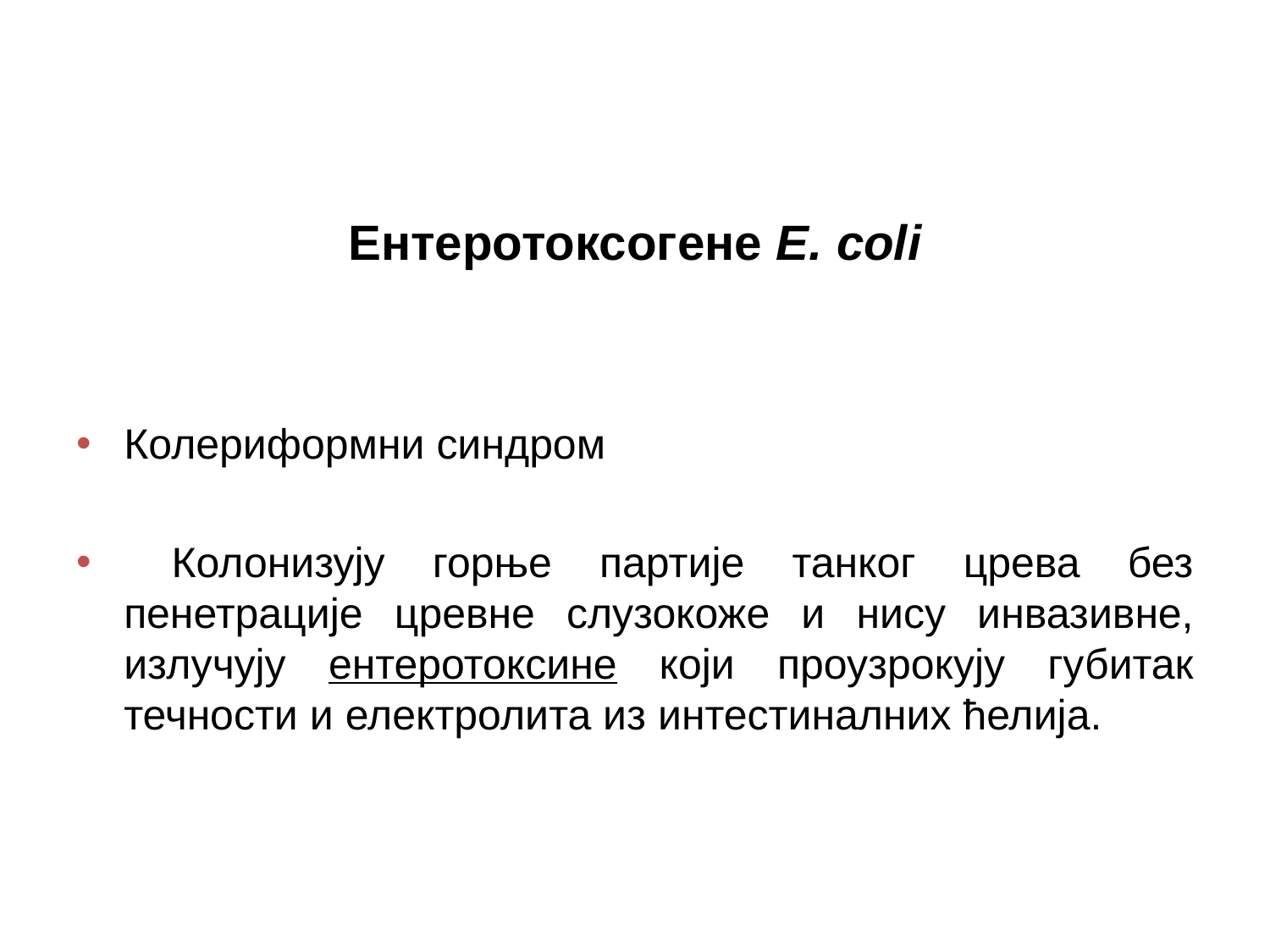

Ентеротоксогене E. coli
Колериформни синдром

 Колонизују горње партије танког црева без пенетрације цревне слузокоже и нису инвазивне, излучују ентеротоксине који проузрокују губитак течности и електролита из интестиналних ћелија.